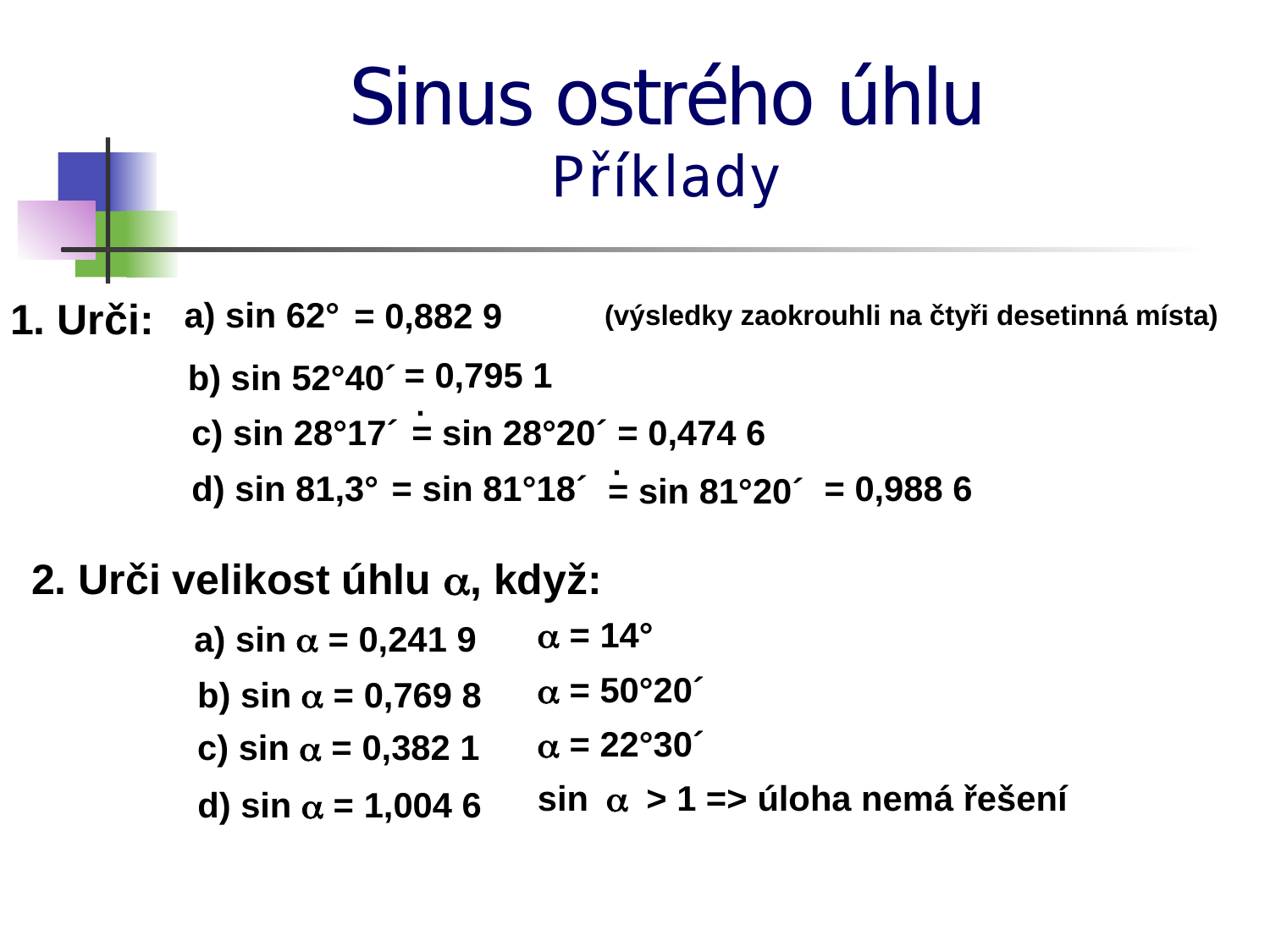

Sinus ostrého úhlu
Příklady
1. Urči:
a) sin 62°
= 0,882 9
(výsledky zaokrouhli na čtyři desetinná místa)
= 0,795 1
b) sin 52°40´
·
c) sin 28°17´
= sin 28°20´
= 0,474 6
·
d) sin 81,3°
= sin 81°18´
= 0,988 6
= sin 81°20´
2. Urči velikost úhlu α, když:
α = 14°
a) sin α = 0,241 9
α = 50°20´
b) sin α = 0,769 8
α = 22°30´
c) sin α = 0,382 1
sin α > 1 => úloha nemá řešení
d) sin α = 1,004 6